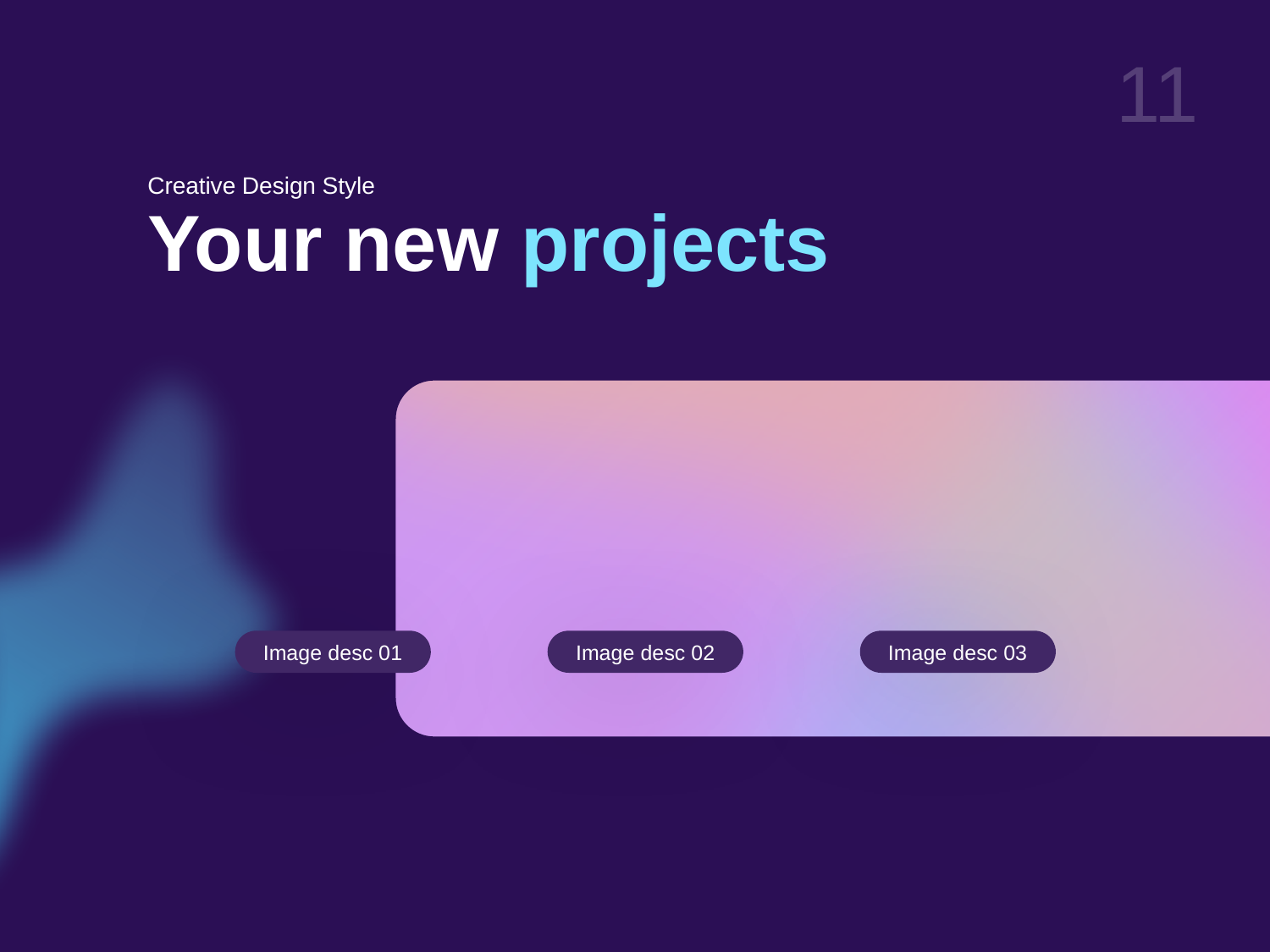

Creative Design Style
Your new projects

Image desc 01
Image desc 02
Image desc 03